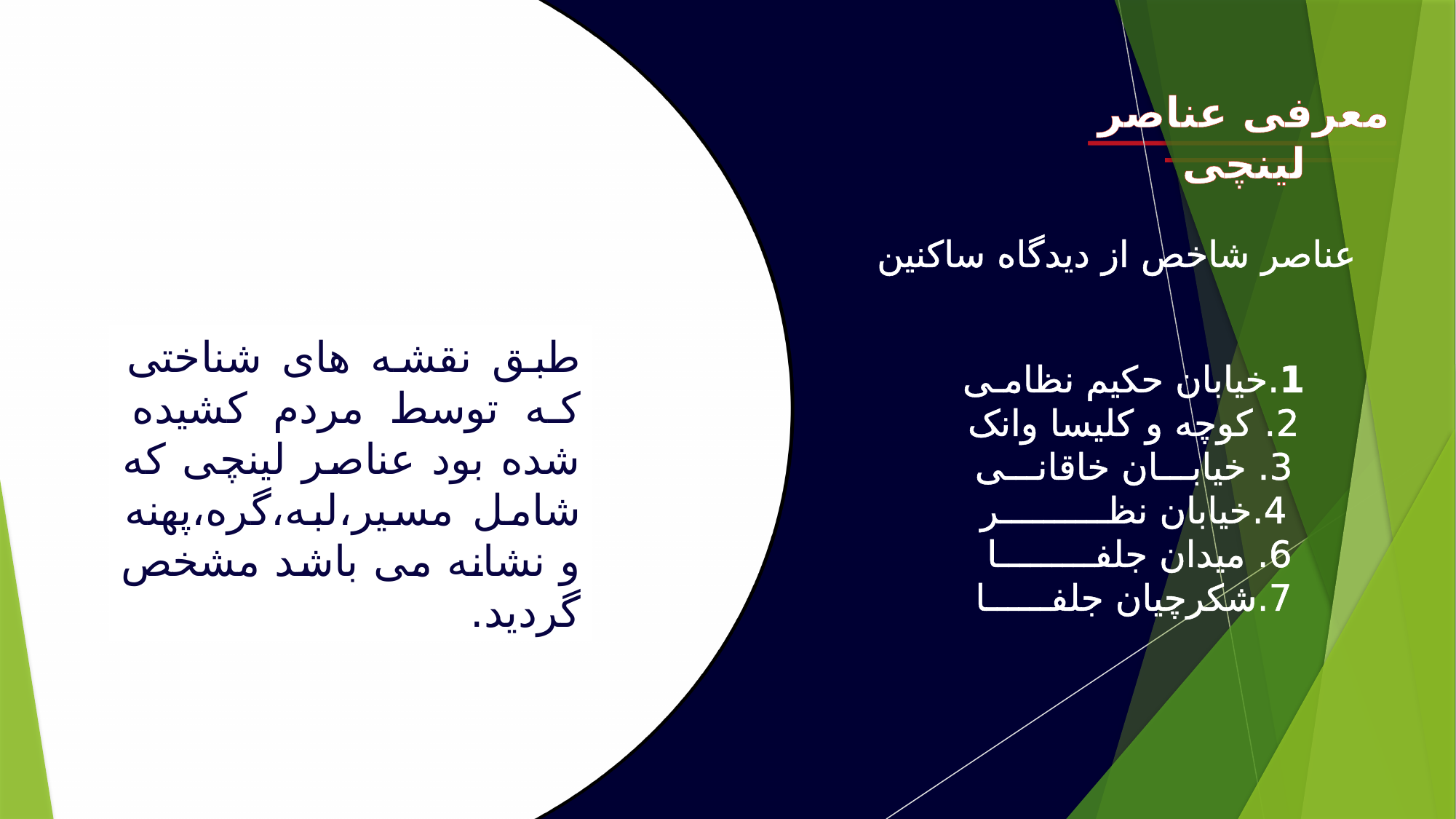

معرفی عناصر لینچی
عناصر شاخص از دیدگاه ساکنین
طبق نقشه های شناختی که توسط مردم کشیده شده بود عناصر لینچی که شامل مسیر،لبه،گره،پهنه و نشانه می باشد مشخص گردید.
1.خیابان حکیم نظامـی
2. کوچه و کلیسا وانک
3. خیابـــان خاقانـــی
4.خیابان نظــــــــــر
6. میدان جلفـــــــــا
7.شکرچیان جلفــــــا